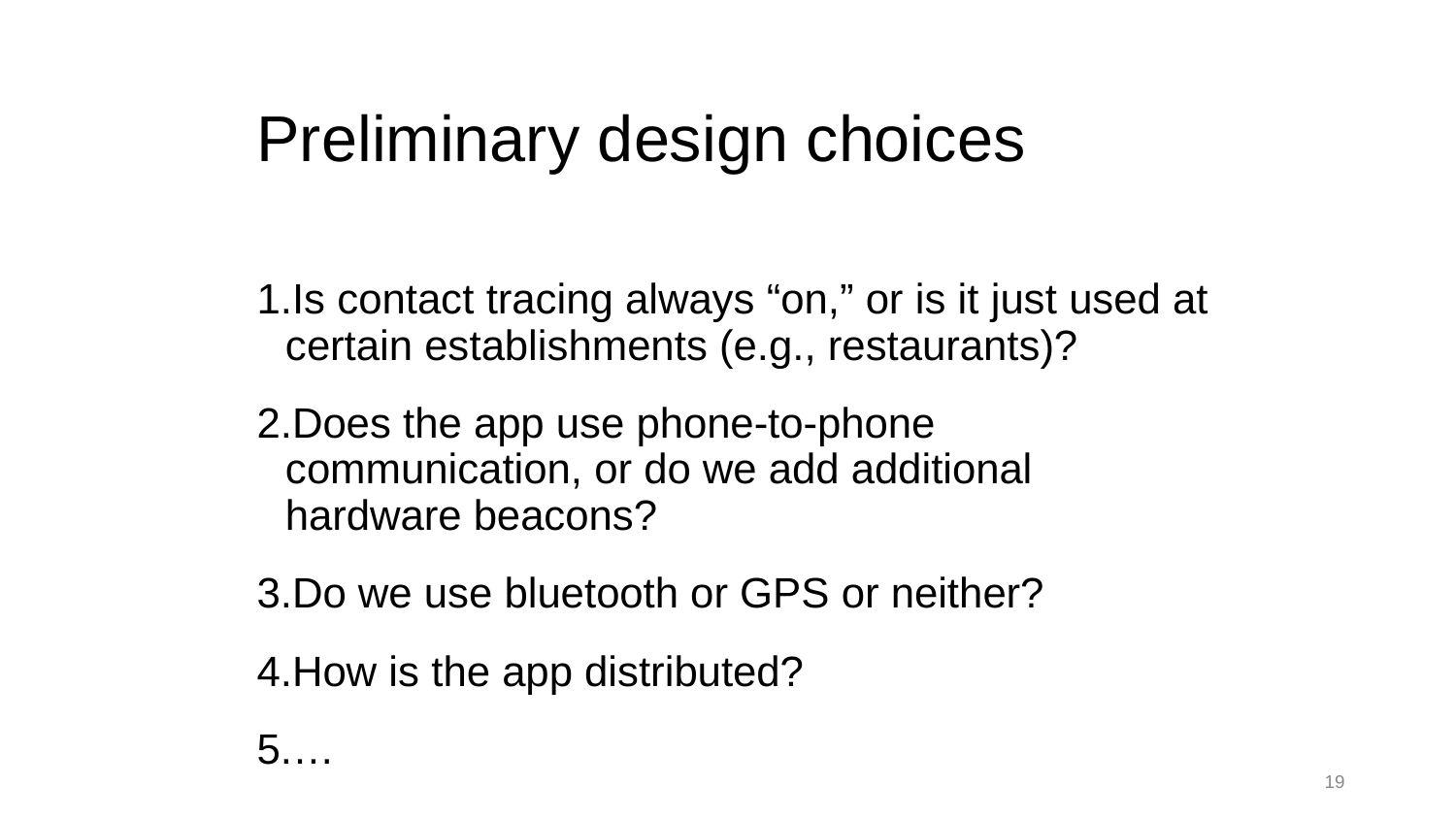

# Preliminary design choices
Is contact tracing always “on,” or is it just used at certain establishments (e.g., restaurants)?
Does the app use phone-to-phone communication, or do we add additional hardware beacons?
Do we use bluetooth or GPS or neither?
How is the app distributed?
…
19